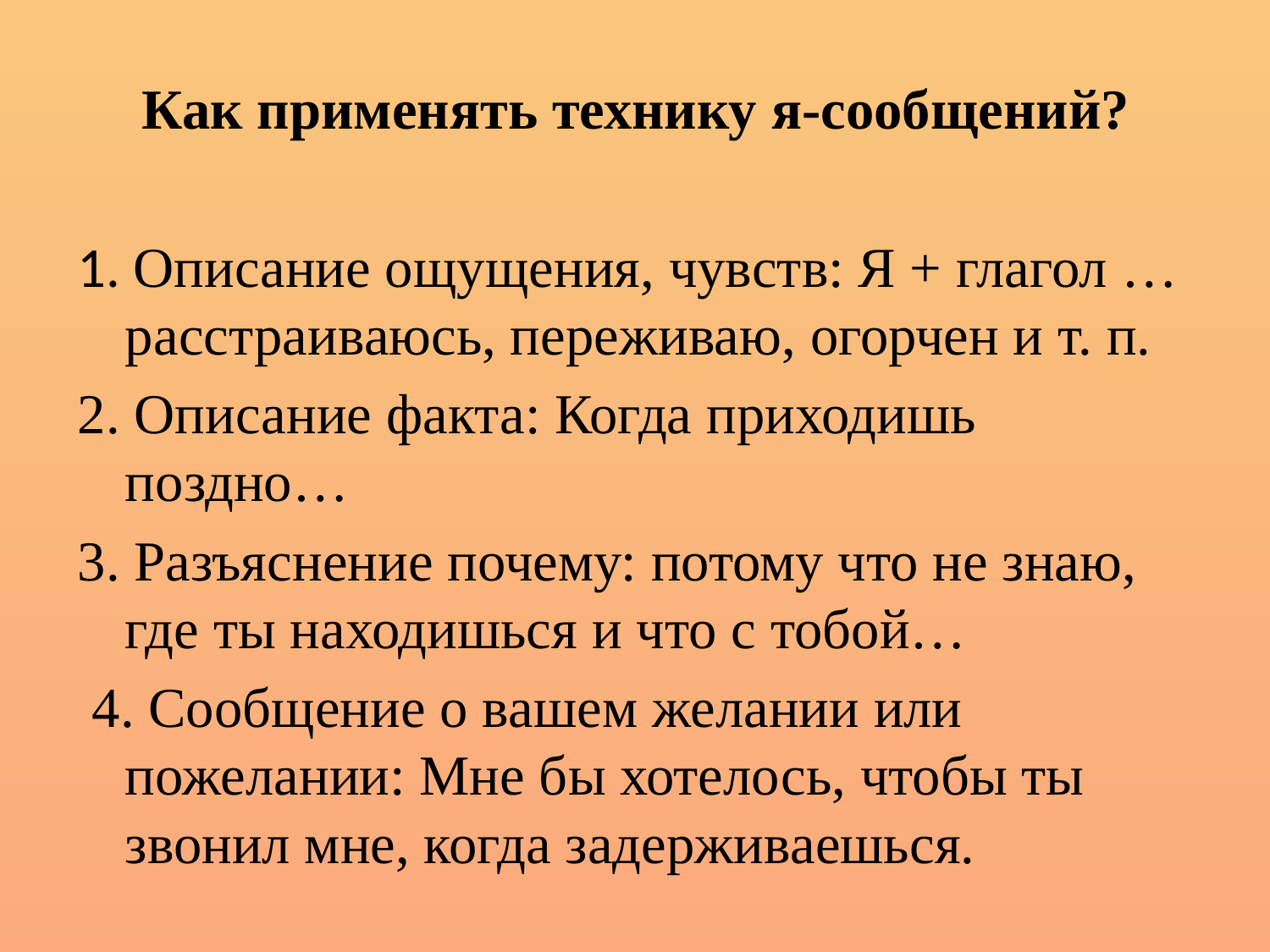

Как применять технику я-сообщений?

1. Описание ощущения, чувств: Я + глагол … расстраиваюсь, переживаю, огорчен и т. п.
2. Описание факта: Когда приходишь поздно…
3. Разъяснение почему: потому что не знаю, где ты находишься и что с тобой…
 4. Сообщение о вашем желании или пожелании: Мне бы хотелось, чтобы ты звонил мне, когда задерживаешься.